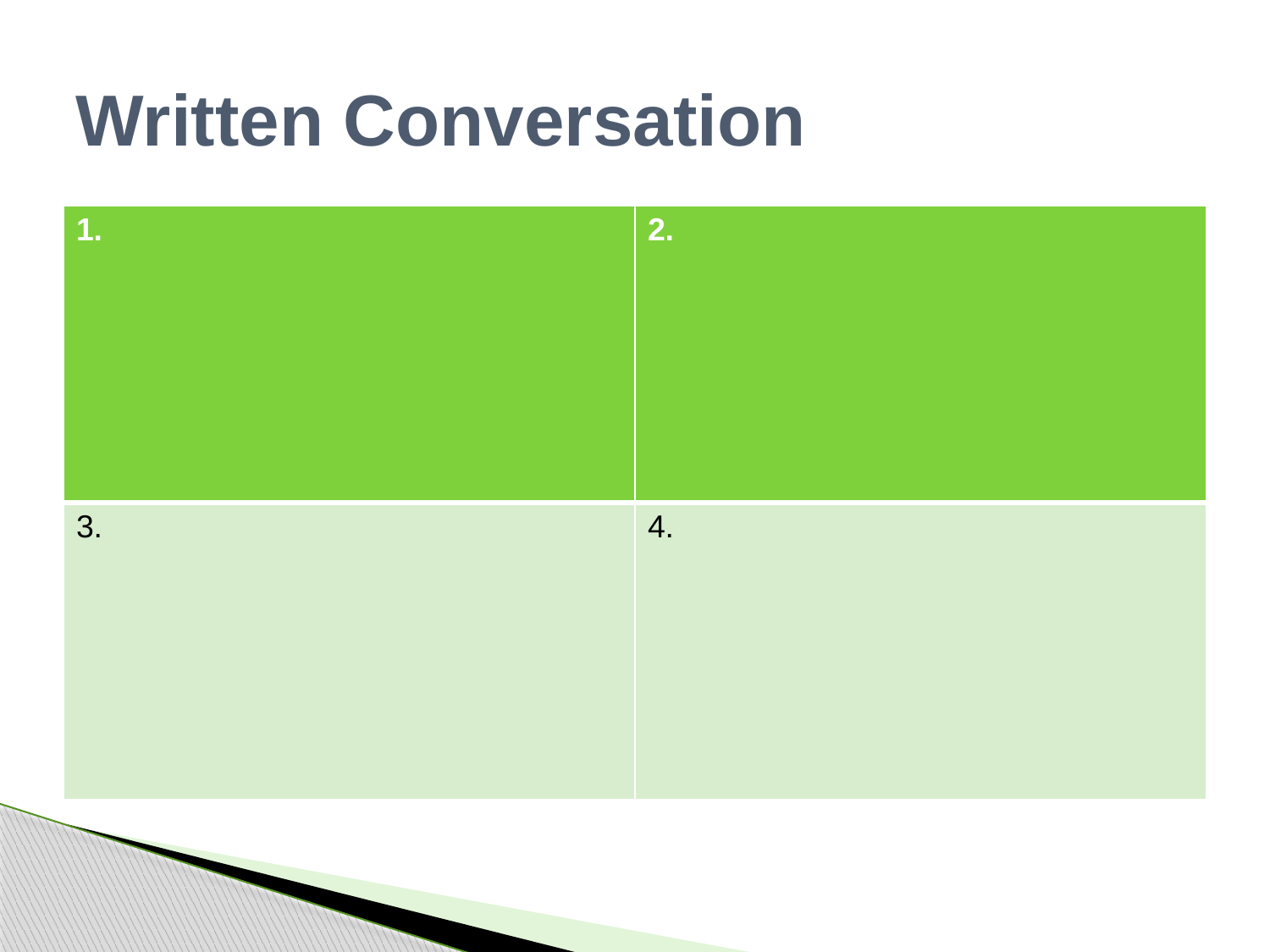

# Written Conversation
| 1. | 2. |
| --- | --- |
| 3. | 4. |